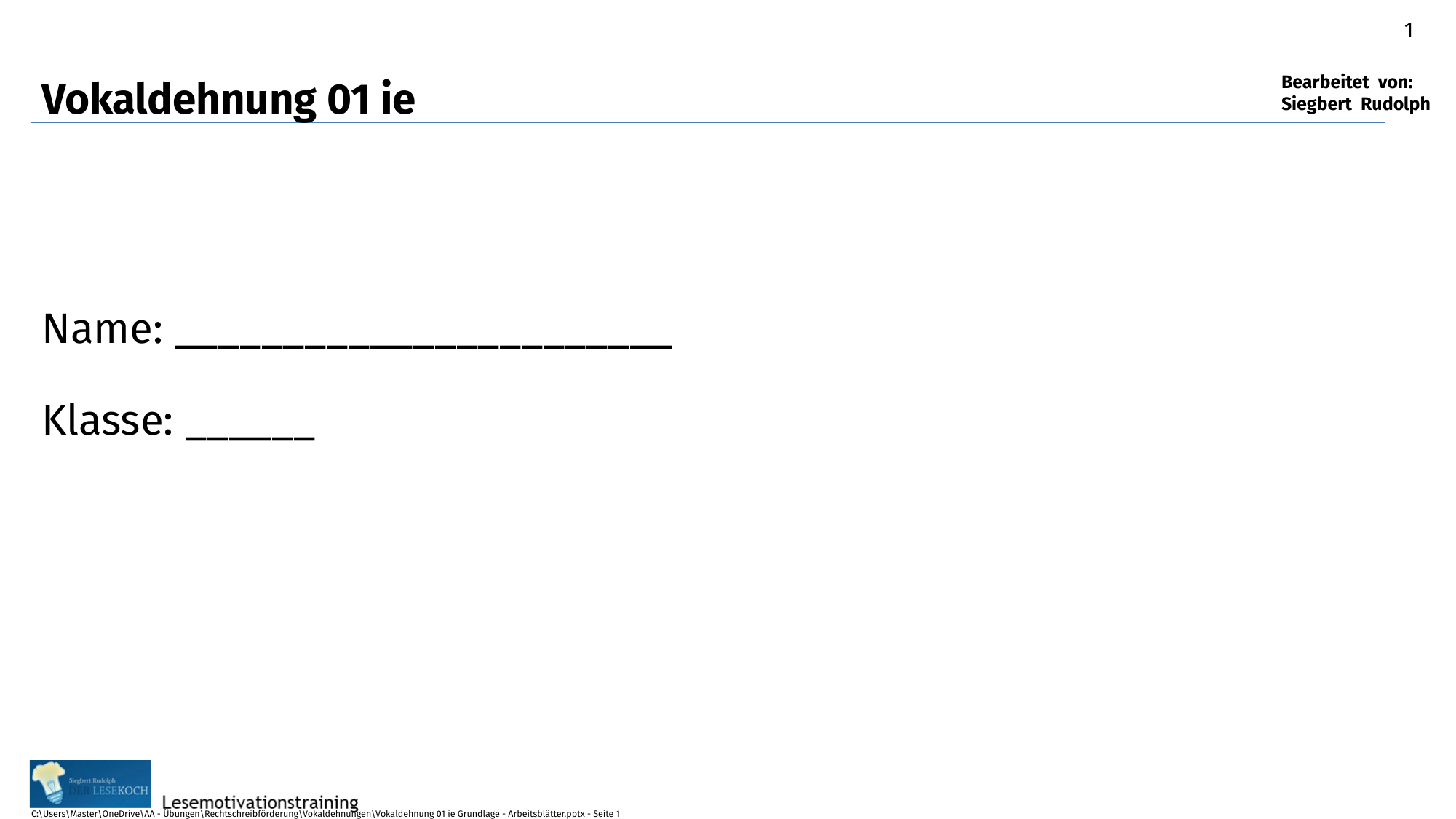

1
# Vokaldehnung 01 ie Name: _______________________ Klasse: ______

C:\Users\Master\OneDrive\AA - Übungen\Rechtschreibförderung\Vokaldehnungen\Vokaldehnung 01 ie Grundlage - Arbeitsblätter.pptx - Seite 1